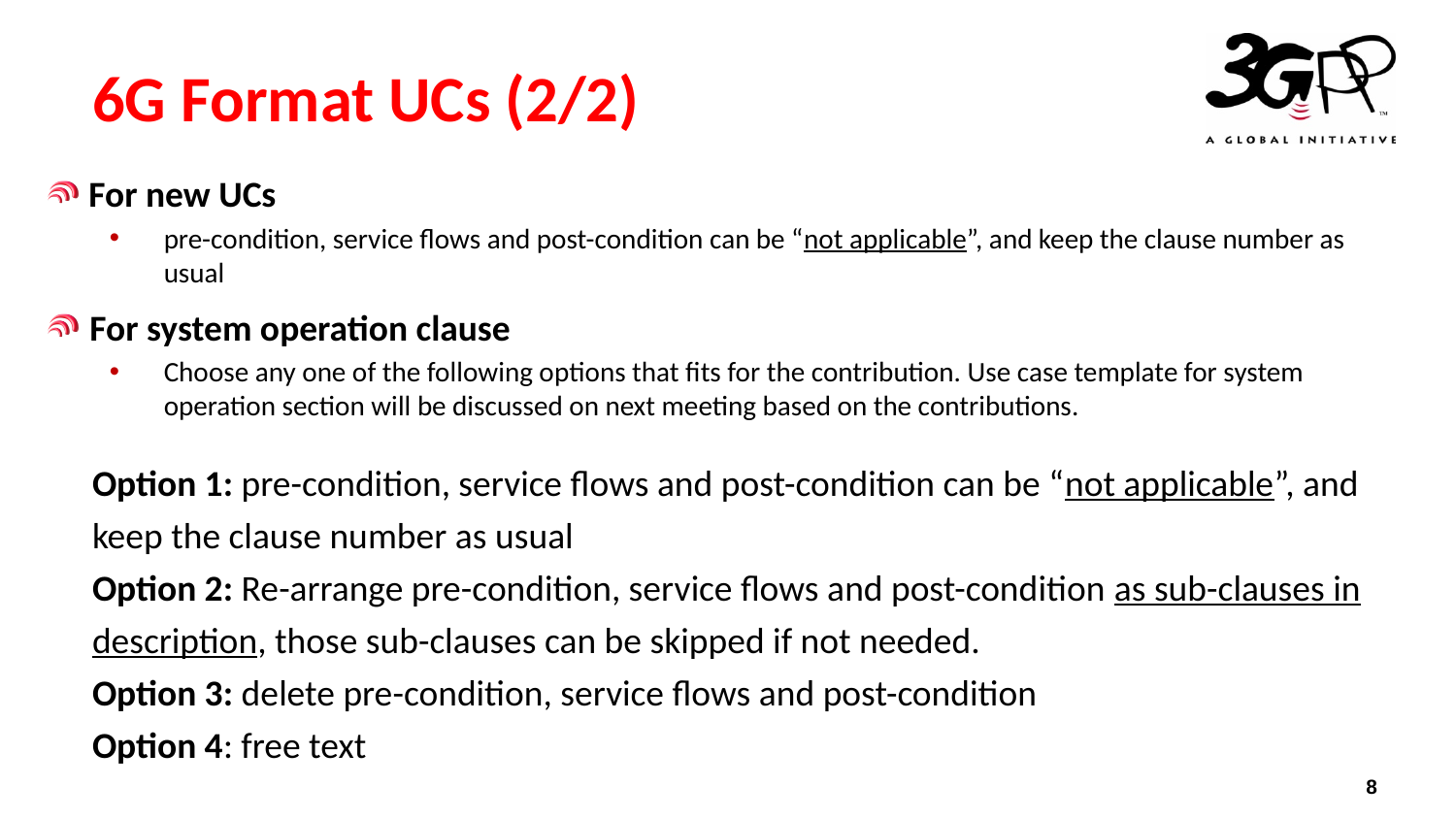

# 6G Format UCs (2/2)
For new UCs
pre-condition, service flows and post-condition can be “not applicable”, and keep the clause number as usual
 For system operation clause
Choose any one of the following options that fits for the contribution. Use case template for system operation section will be discussed on next meeting based on the contributions.

Option 1: pre-condition, service flows and post-condition can be “not applicable”, and keep the clause number as usual
Option 2: Re-arrange pre-condition, service flows and post-condition as sub-clauses in description, those sub-clauses can be skipped if not needed.
Option 3: delete pre-condition, service flows and post-condition
Option 4: free text